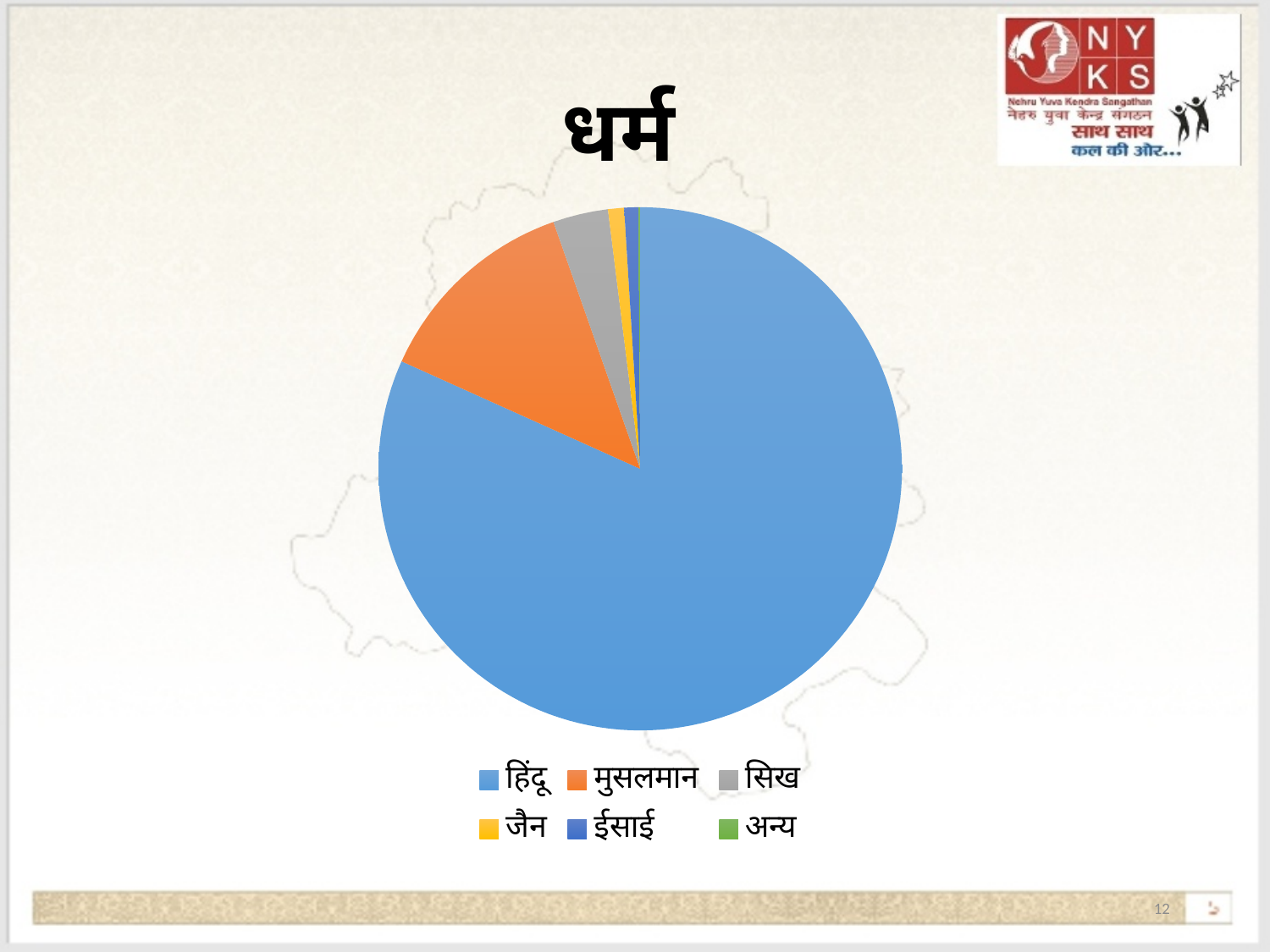

धर्म

### Chart

| Category | धर्म |
|---|---|
| हिंदू | 81.6 |
| मुसलमान | 12.86 |
| सिख | 3.4 |
| जैन | 0.99 |
| ईसाई | 0.87 |
| अन्य | 0.11 |
12